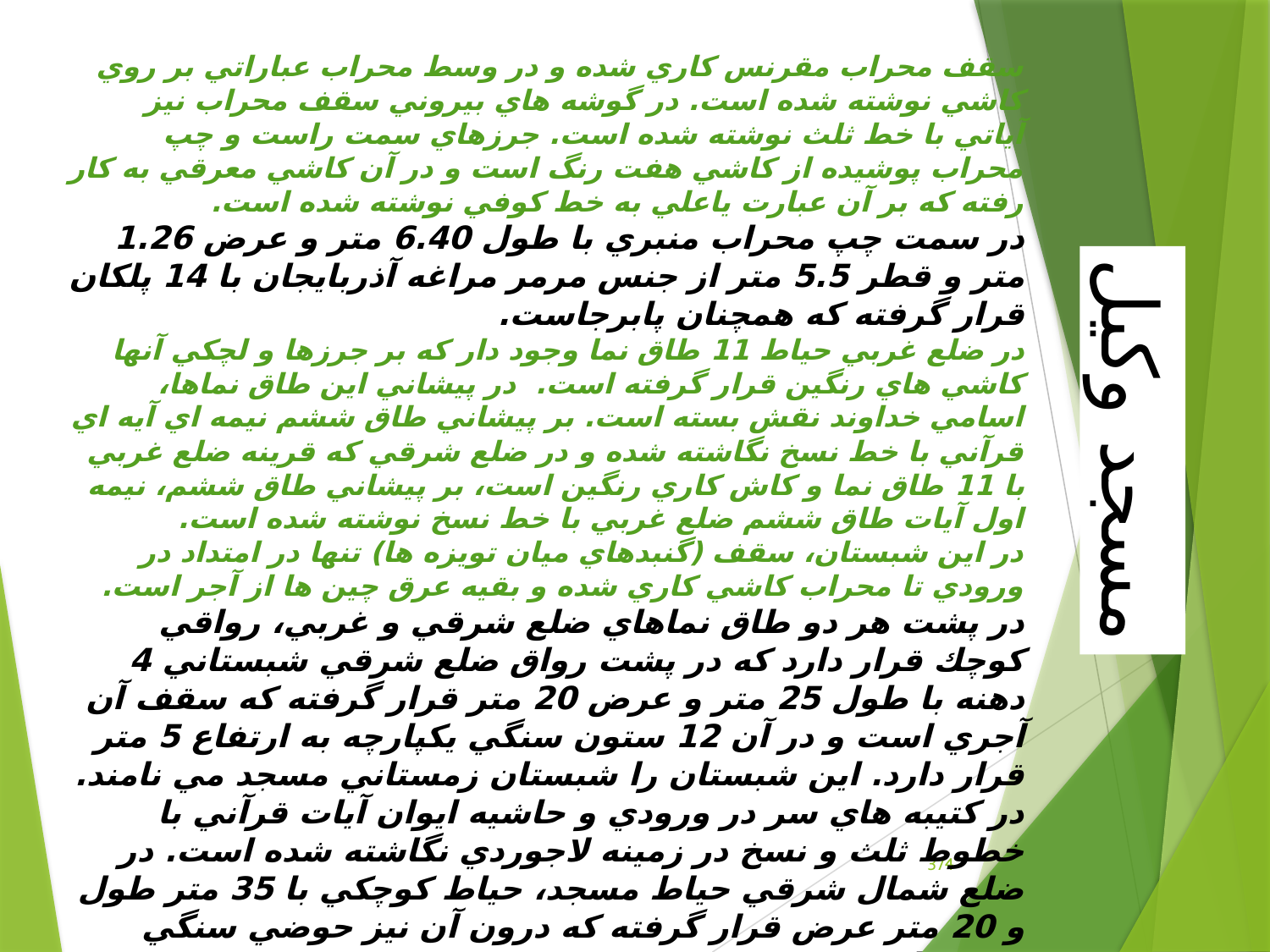

سقف محراب مقرنس كاري شده و در وسط محراب عباراتي بر روي كاشي نوشته شده است. در گوشه هاي بيروني سقف محراب نيز آياتي با خط ثلث نوشته شده است. جرزهاي سمت راست و چپ محراب پوشيده از كاشي هفت رنگ است و در آن كاشي معرقي به كار رفته كه بر آن عبارت ياعلي به خط كوفي نوشته شده است.
در سمت چپ محراب منبري با طول 6.40 متر و عرض 1.26 متر و قطر 5.5 متر از جنس مرمر مراغه آذربايجان با 14 پلكان قرار گرفته كه همچنان پابرجاست.
در ضلع غربي حياط 11 طاق نما وجود دار كه بر جرزها و لچكي آنها كاشي هاي رنگين قرار گرفته است.  در پيشاني اين طاق نماها، اسامي خداوند نقش بسته است. بر پيشاني طاق ششم نيمه اي آيه اي قرآني با خط نسخ نگاشته شده و در ضلع شرقي كه قرينه ضلع غربي با 11 طاق نما و كاش كاري رنگين است، بر پيشاني طاق ششم، نيمه اول آيات طاق ششم ضلع غربي با خط نسخ نوشته شده است.
در اين شبستان، سقف (گنبدهاي ميان تويزه ها) تنها در امتداد در ورودي تا محراب كاشي كاري شده و بقيه عرق چين ها از آجر است.
در پشت هر دو طاق نماهاي ضلع شرقي و غربي، رواقي كوچك قرار دارد كه در پشت رواق ضلع شرقي شبستاني 4 دهنه با طول 25 متر و عرض 20 متر قرار گرفته كه سقف آن آجري است و در آن 12 ستون سنگي يكپارچه به ارتفاع 5 متر قرار دارد. اين شبستان را شبستان زمستاني مسجد مي نامند. در كتيبه هاي سر در ورودي و حاشيه ايوان آيات قرآني با خطوط ثلث و نسخ در زمينه لاجوردي نگاشته شده است. در ضلع شمال شرقي حياط مسجد، حياط كوچكي با 35 متر طول و 20 متر عرض قرار گرفته كه درون آن نيز حوضي سنگي وجود دارد.
اين مسجد يك بار به وسيله حسين علي ميرزا فرمانفرما فرزند علي شاه قاجار (1250 - 1212 ه.ق) مرمت شده است. مسجد وكيل به مدت 10 سال محل برگزاري نماز جمعه بوده است.
سازمان ميراث فرهنگي اين بنا را در سال 1311 ه.ش. با شماره 182 به ثبت تاريخي رسانده است.
مسجد وکيل
374